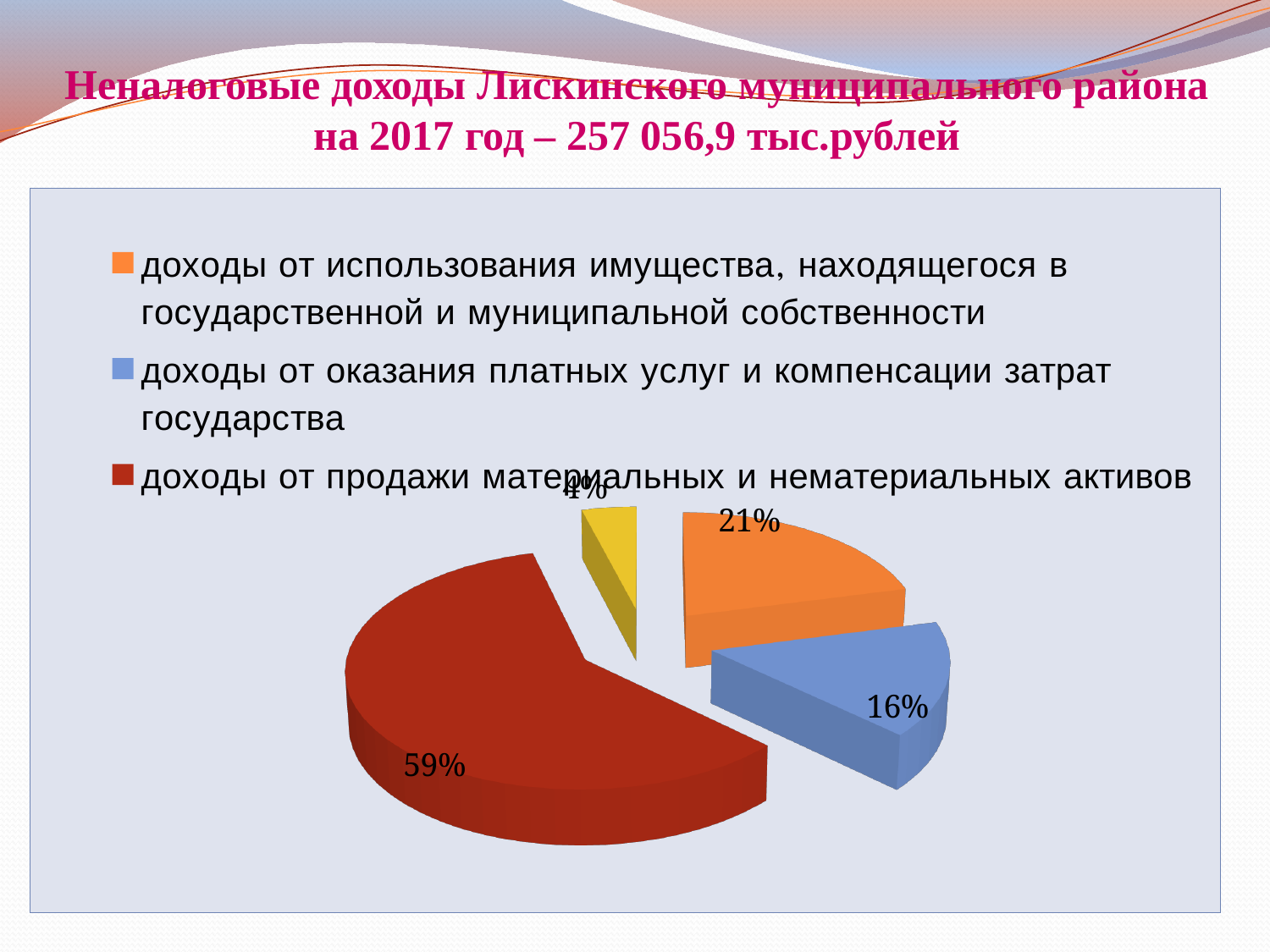

# Неналоговые доходы Лискинского муниципального района на 2017 год – 257 056,9 тыс.рублей

[unsupported chart]